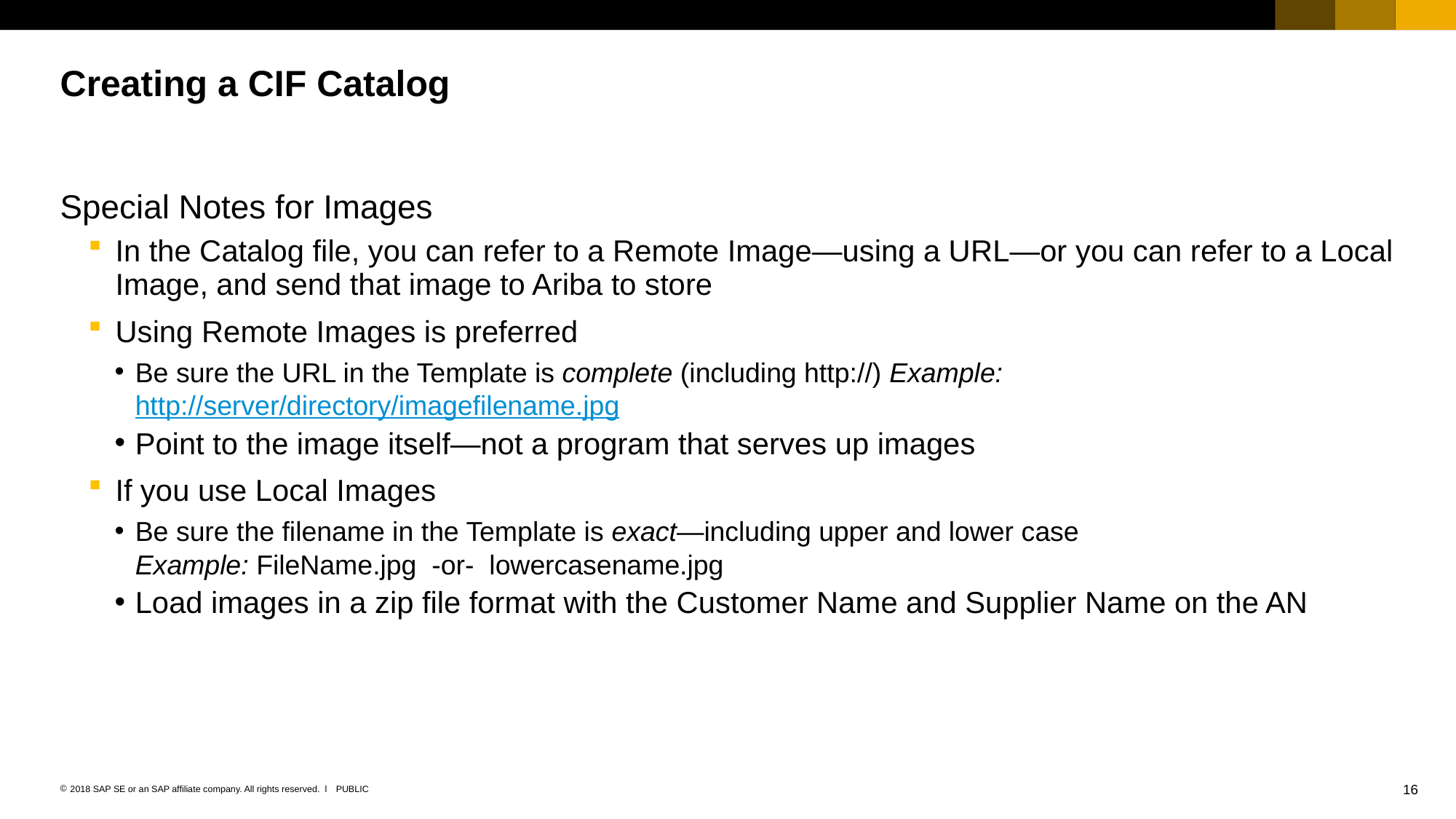

# Creating a CIF Catalog
Special Notes for Images
In the Catalog file, you can refer to a Remote Image—using a URL—or you can refer to a Local Image, and send that image to Ariba to store
Using Remote Images is preferred
Be sure the URL in the Template is complete (including http://) Example: http://server/directory/imagefilename.jpg
Point to the image itself—not a program that serves up images
If you use Local Images
Be sure the filename in the Template is exact—including upper and lower case
Example: FileName.jpg  -or-  lowercasename.jpg
Load images in a zip file format with the Customer Name and Supplier Name on the AN